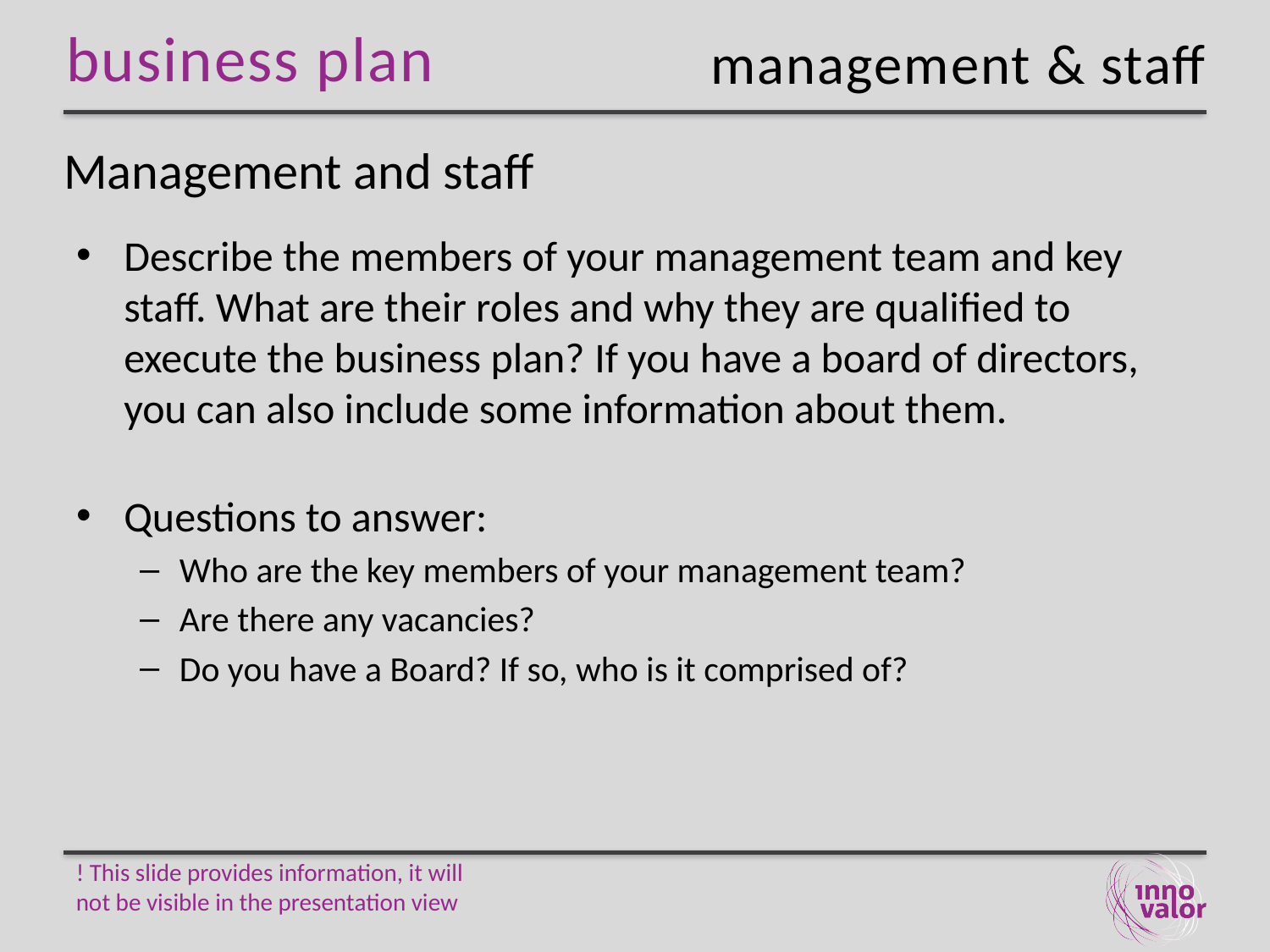

management & staff
# Management and staff
Describe the members of your management team and key staff. What are their roles and why they are qualified to execute the business plan? If you have a board of directors, you can also include some information about them.

Questions to answer:
Who are the key members of your management team?
Are there any vacancies?
Do you have a Board? If so, who is it comprised of?

! This slide provides information, it will not be visible in the presentation view